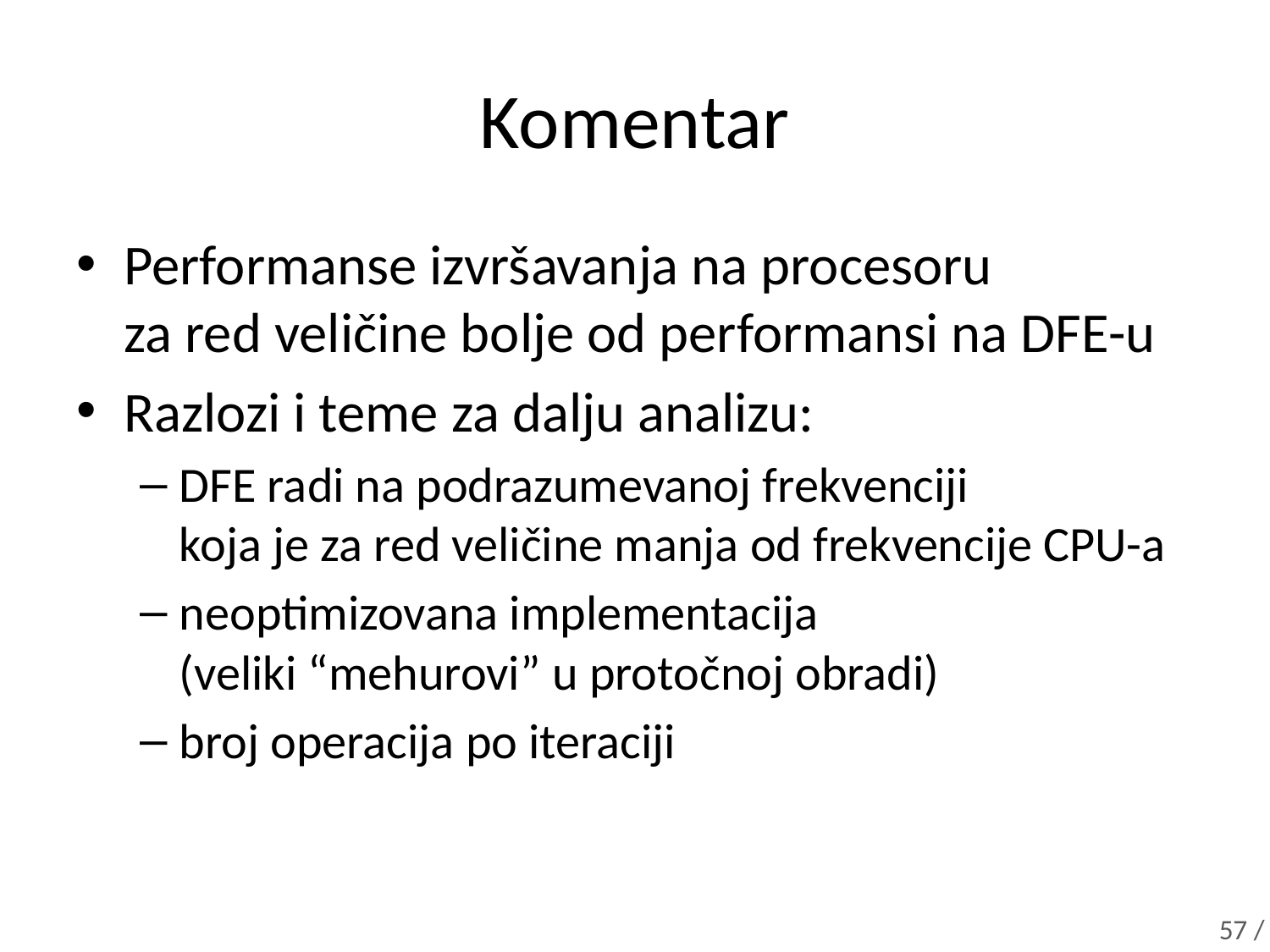

# Komentar
Performanse izvršavanja na procesoru
za red veličine bolje od performansi na DFE-u
Razlozi i teme za dalju analizu:
DFE radi na podrazumevanoj frekvenciji
koja je za red veličine manja od frekvencije CPU-a
neoptimizovana implementacija
(veliki “mehurovi” u protočnoj obradi)
broj operacija po iteraciji